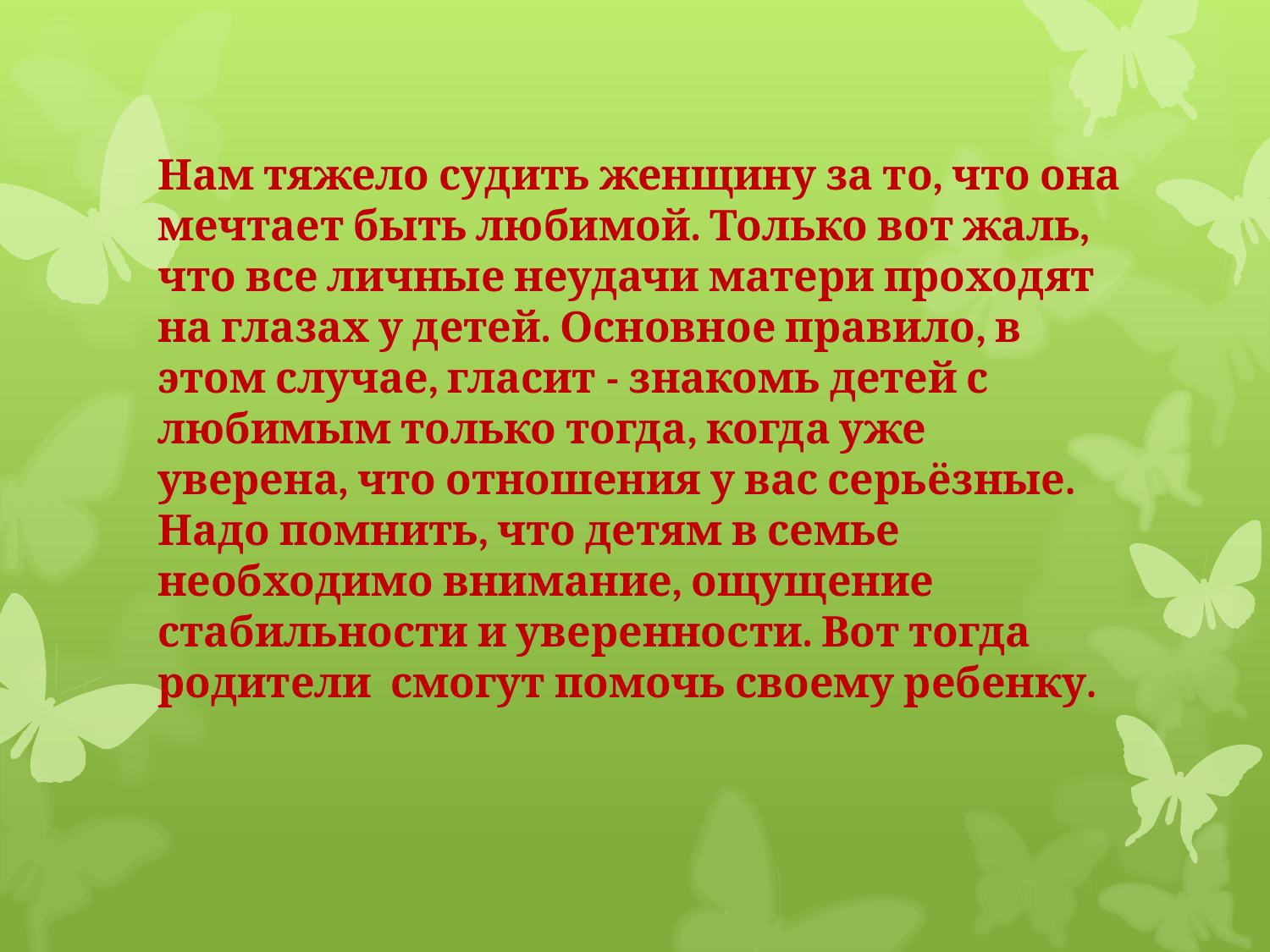

# Нам тяжело судить женщину за то, что она мечтает быть любимой. Только вот жаль, что все личные неудачи матери проходят на глазах у детей. Основное правило, в этом случае, гласит - знакомь детей с любимым только тогда, когда уже уверена, что отношения у вас серьёзные. Надо помнить, что детям в семье необходимо внимание, ощущение стабильности и уверенности. Вот тогда родители  смогут помочь своему ребенку.